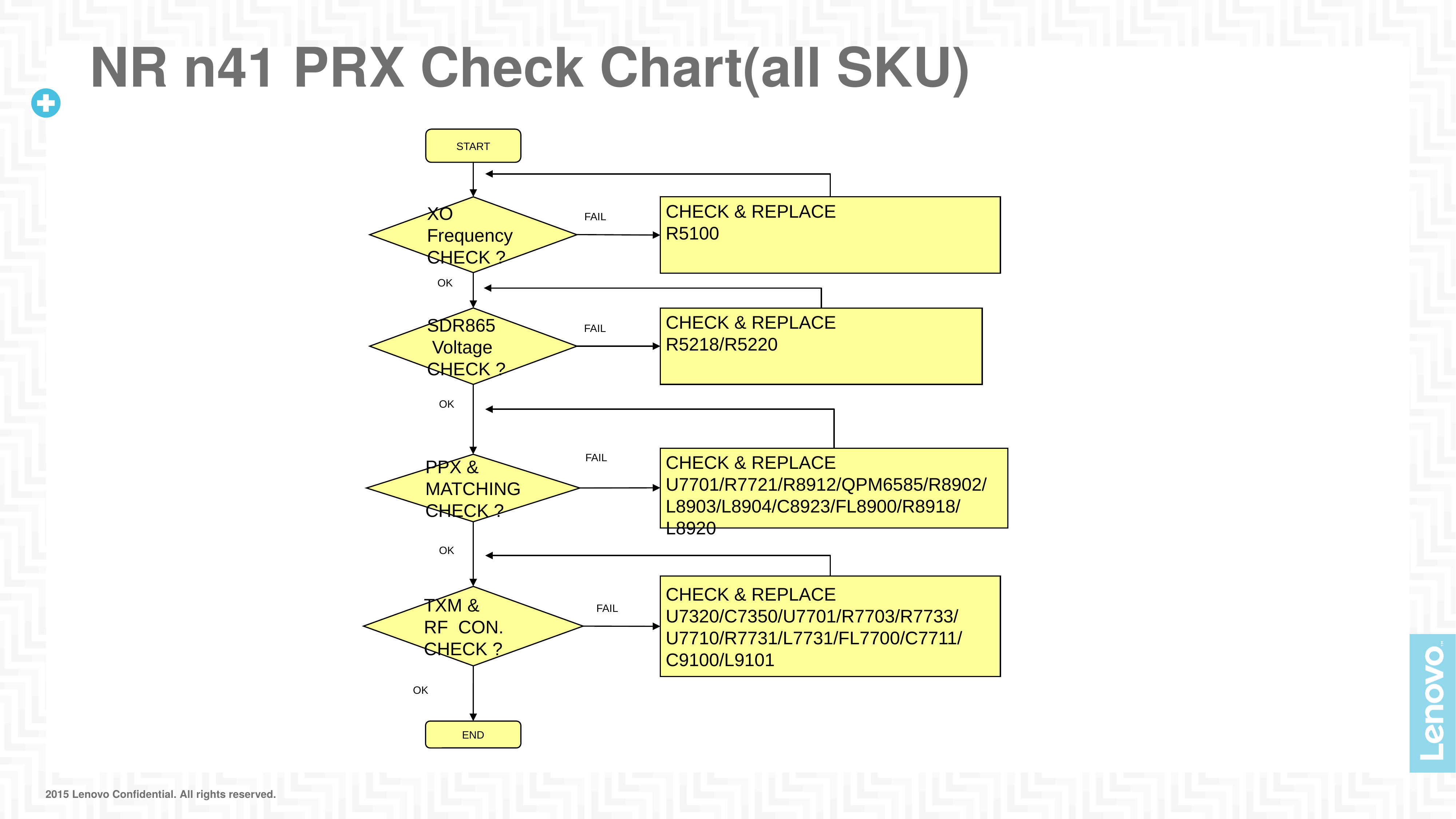

# NR n41 PRX Check Chart(all SKU)
START

XO Frequency
CHECK ?

CHECK & REPLACE
R5100
FAIL
OK

SDR865
 Voltage CHECK ?

CHECK & REPLACE
R5218/R5220
FAIL
OK
FAIL
CHECK & REPLACE
U7701/R7721/R8912/QPM6585/R8902/L8903/L8904/C8923/FL8900/R8918/L8920
PPX &  MATCHING CHECK ?
OK
CHECK & REPLACE
U7320/C7350/U7701/R7703/R7733/U7710/R7731/L7731/FL7700/C7711/C9100/L9101
TXM &
RF  CON. CHECK ?
FAIL
OK
OK
END